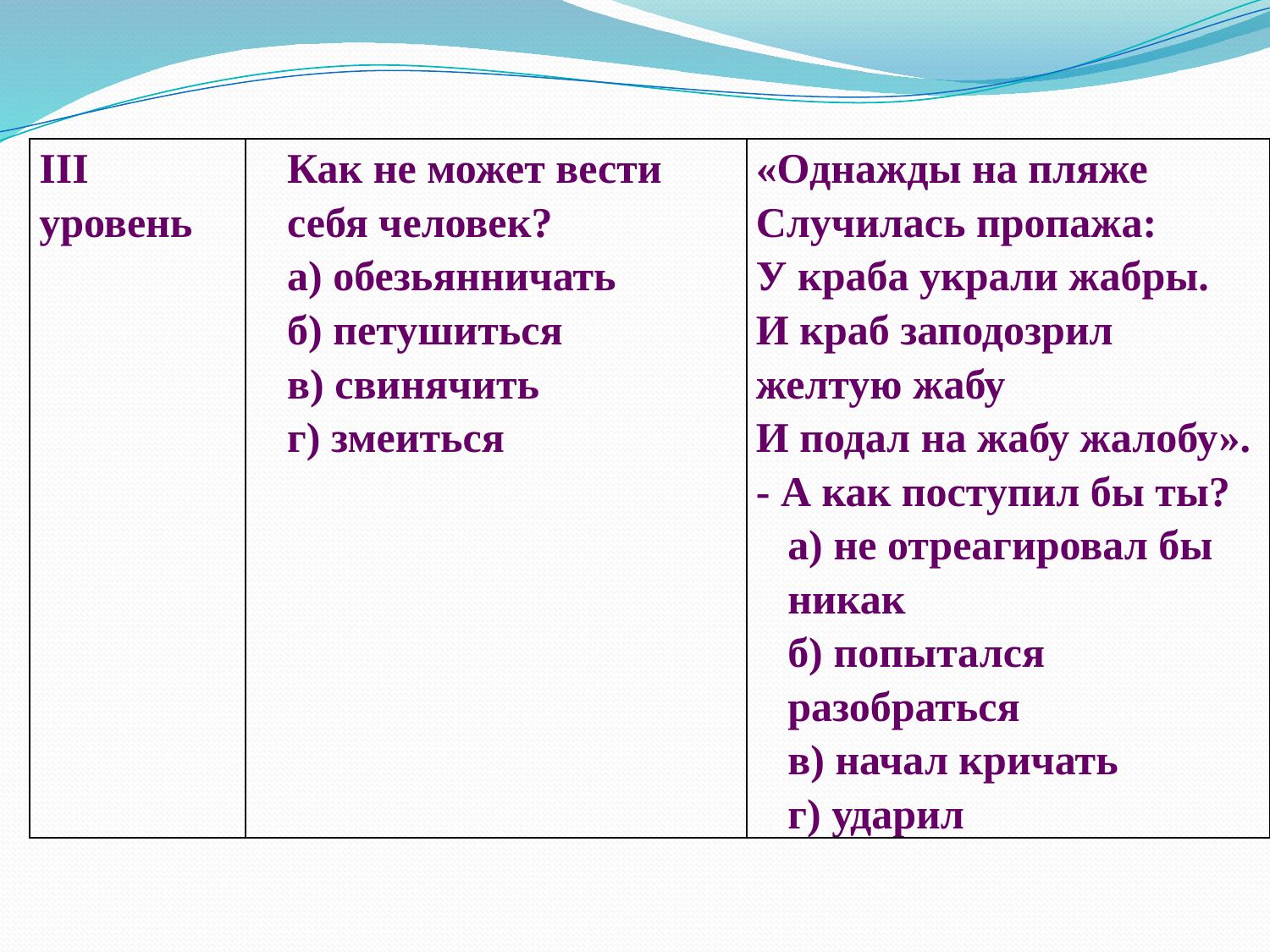

| III уровень | Как не может вести себя человек? а) обезьянничать б) петушиться в) свинячить г) змеиться | «Однажды на пляже Случилась пропажа: У краба украли жабры. И краб заподозрил желтую жабу И подал на жабу жалобу». - А как поступил бы ты? а) не отреагировал бы никак б) попытался разобраться в) начал кричать г) ударил |
| --- | --- | --- |